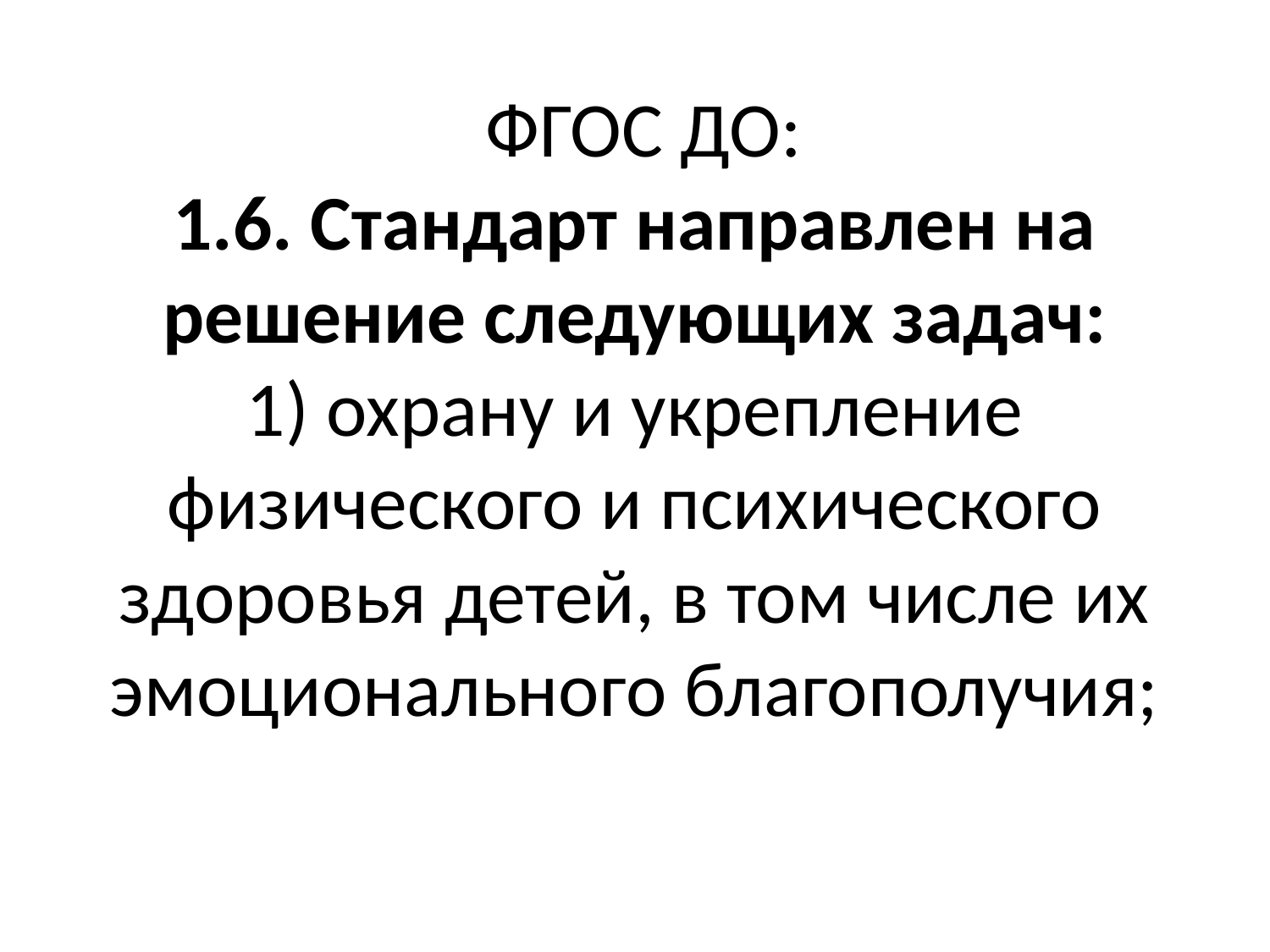

# ФГОС ДО: 1.6. Стандарт направлен на решение следующих задач: 1) охрану и укрепление физического и психического здоровья детей, в том числе их эмоционального благополучия;